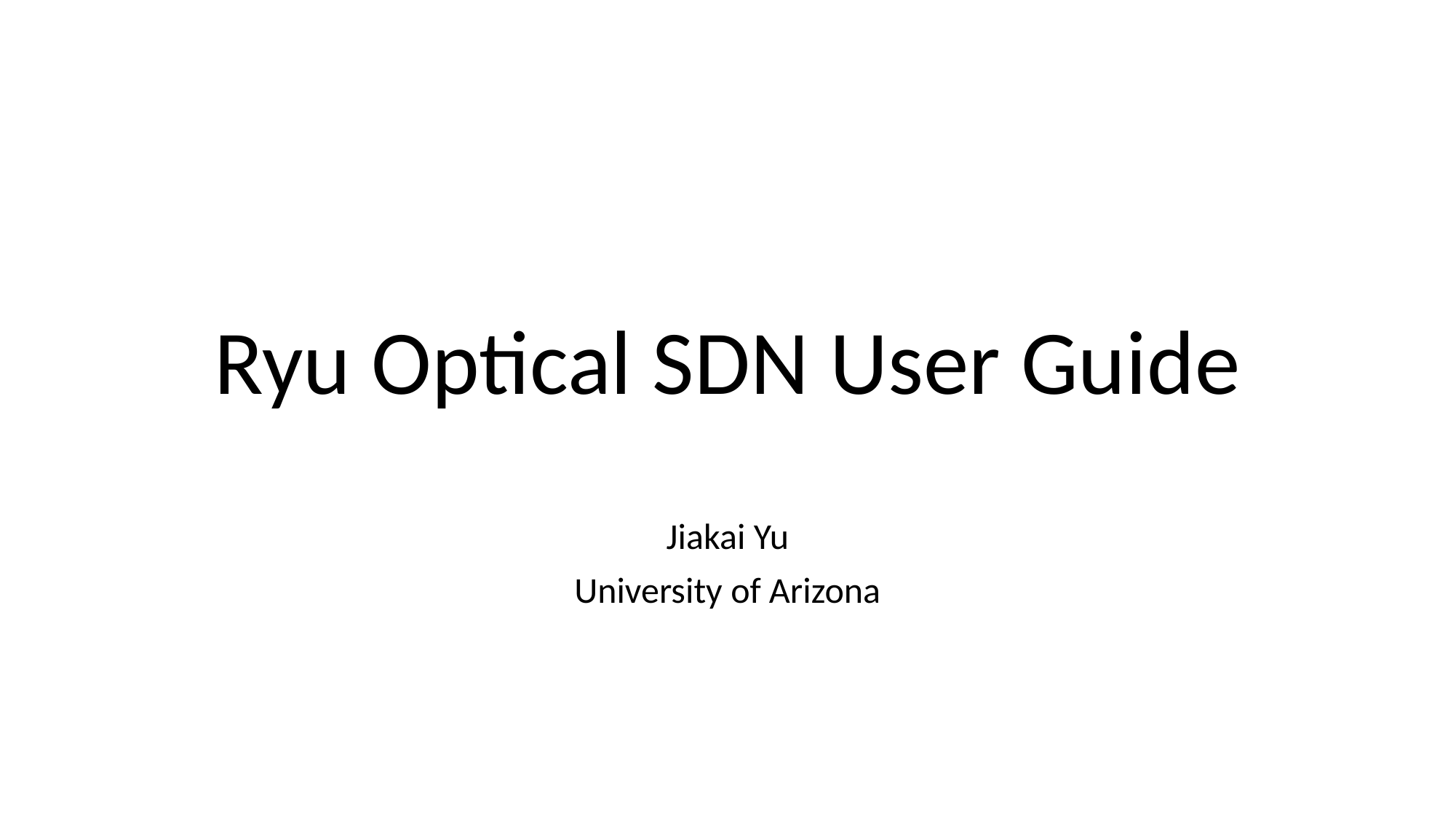

# Ryu Optical SDN User Guide
Jiakai Yu
University of Arizona